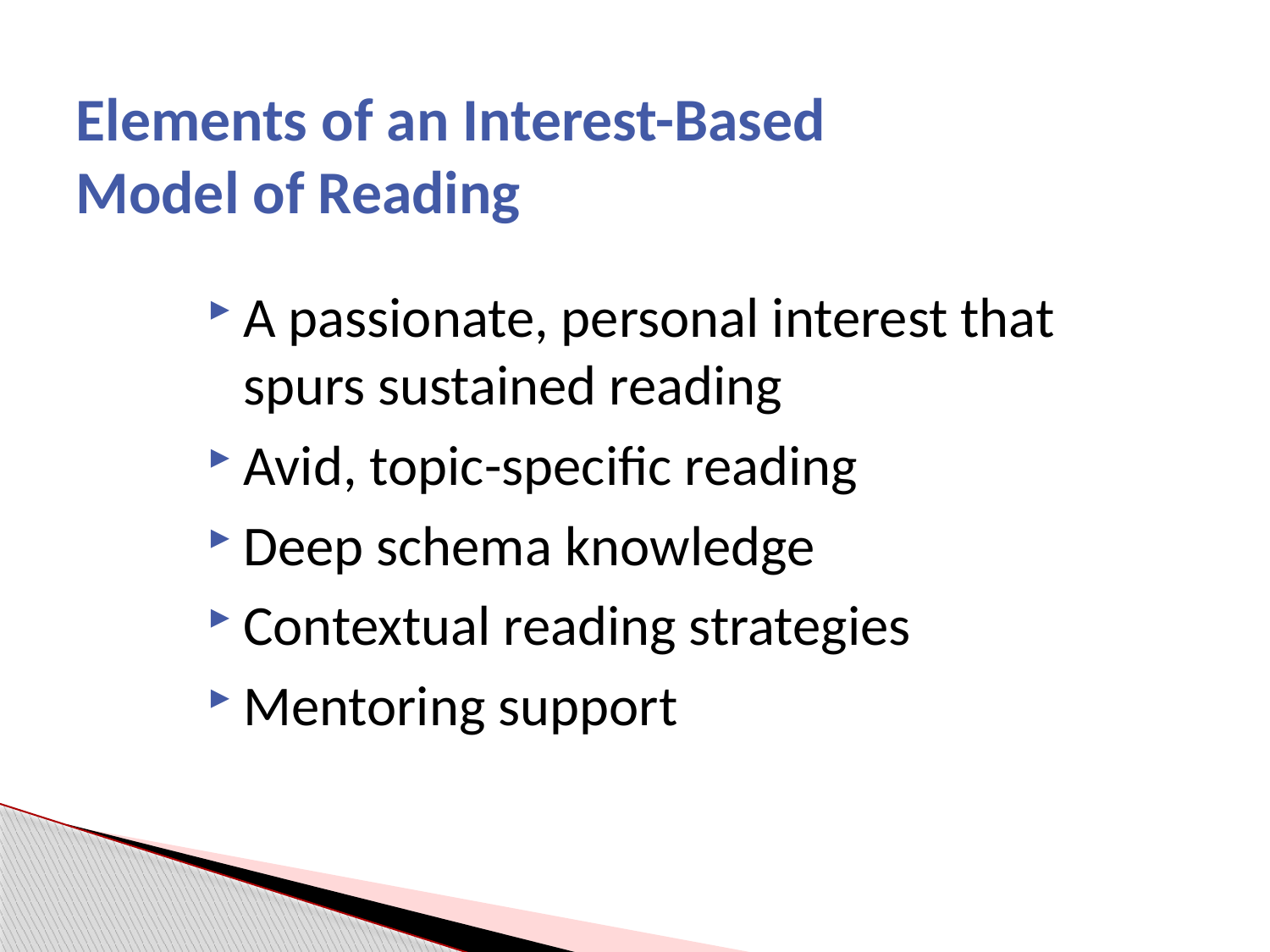

# Elements of an Interest-Based Model of Reading
A passionate, personal interest that spurs sustained reading
Avid, topic-specific reading
Deep schema knowledge
Contextual reading strategies
Mentoring support